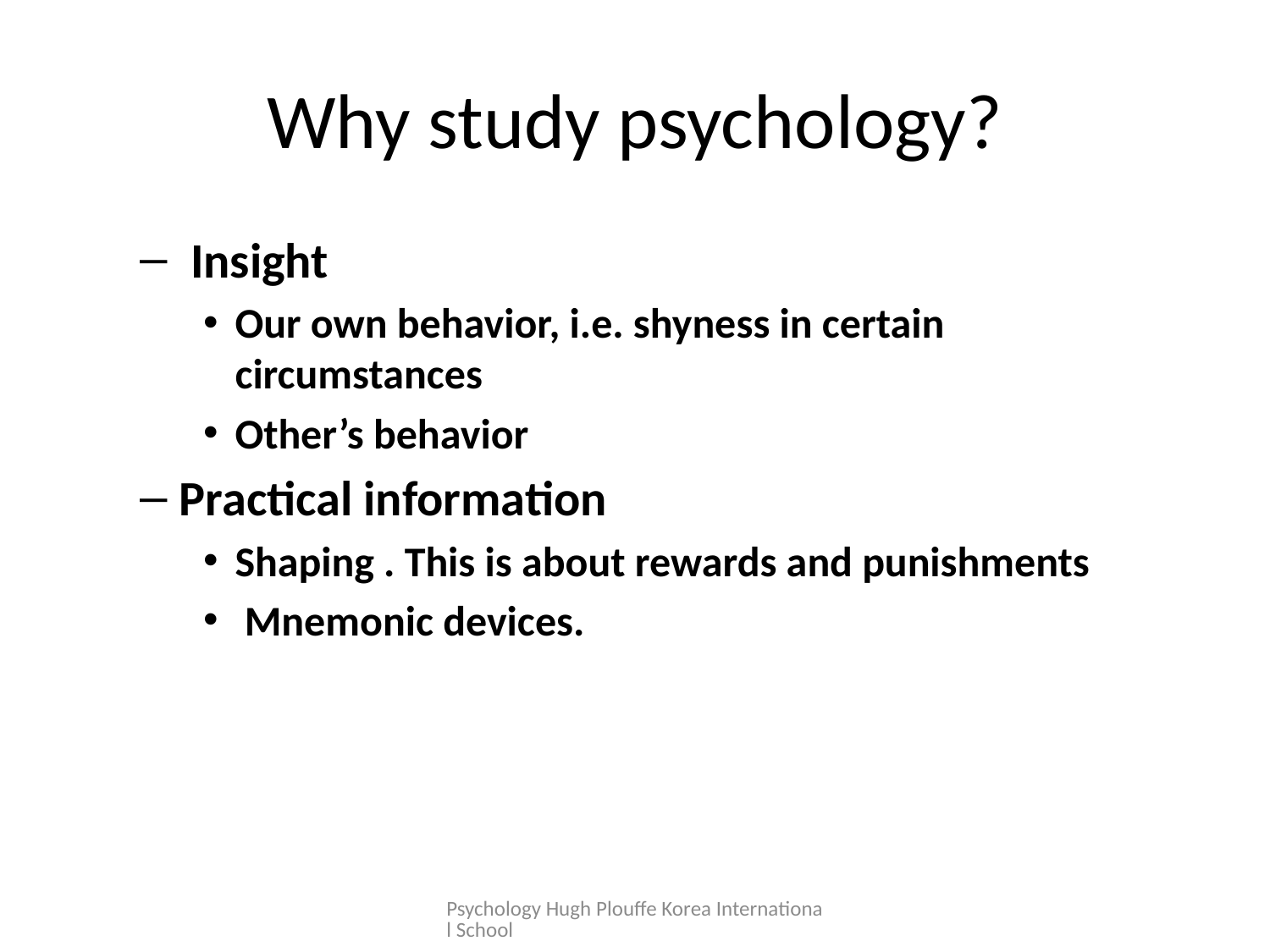

# Why study psychology?
 Insight
Our own behavior, i.e. shyness in certain circumstances
Other’s behavior
Practical information
Shaping . This is about rewards and punishments
 Mnemonic devices.

Psychology Hugh Plouffe Korea International School